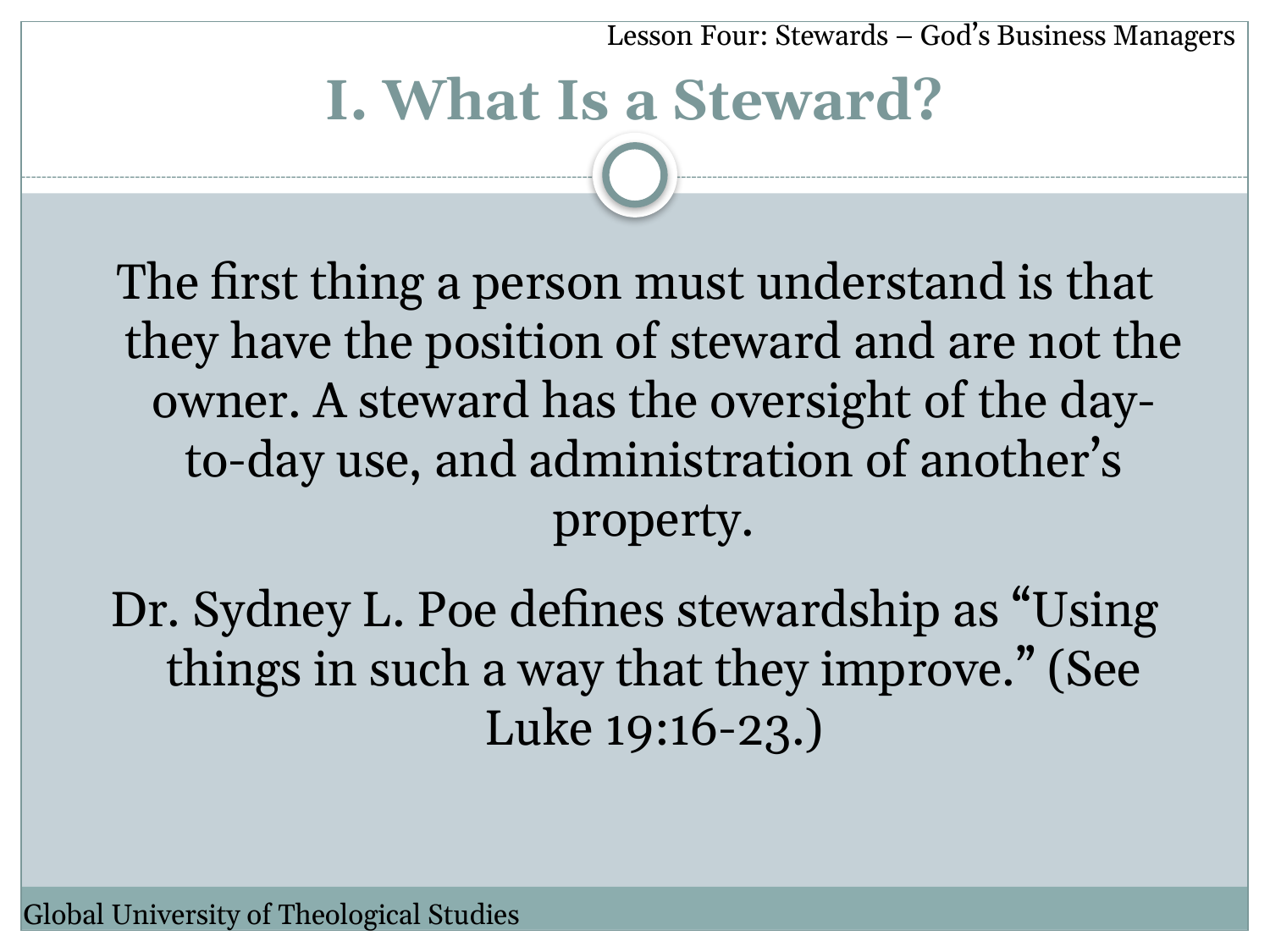

Lesson Four: Stewards – God’s Business Managers
# I. What Is a Steward?
The first thing a person must understand is that they have the position of steward and are not the owner. A steward has the oversight of the day-to-day use, and administration of another’s property.
Dr. Sydney L. Poe defines stewardship as “Using things in such a way that they improve.” (See Luke 19:16-23.)
Global University of Theological Studies